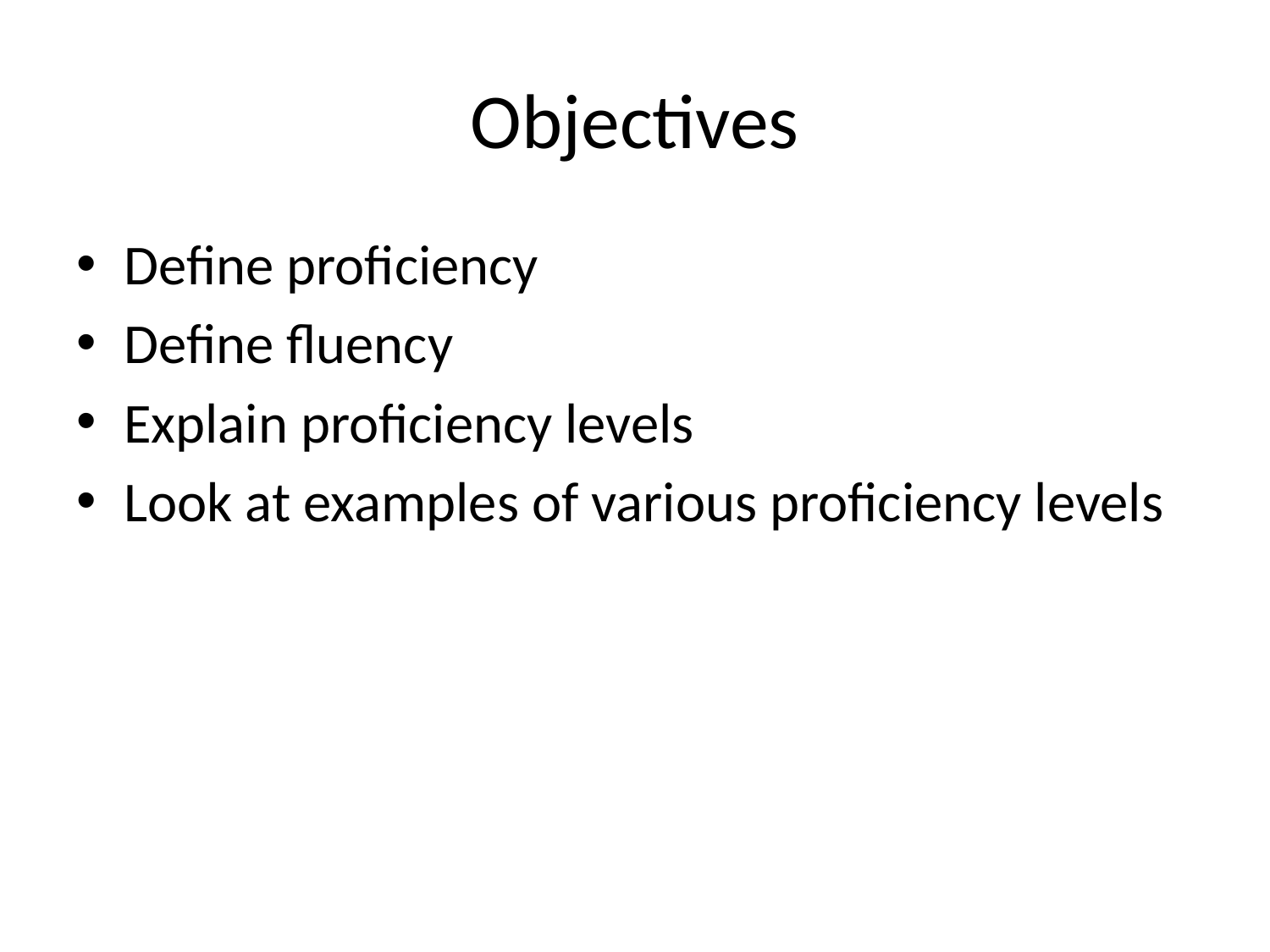

# Objectives
Define proficiency
Define fluency
Explain proficiency levels
Look at examples of various proficiency levels